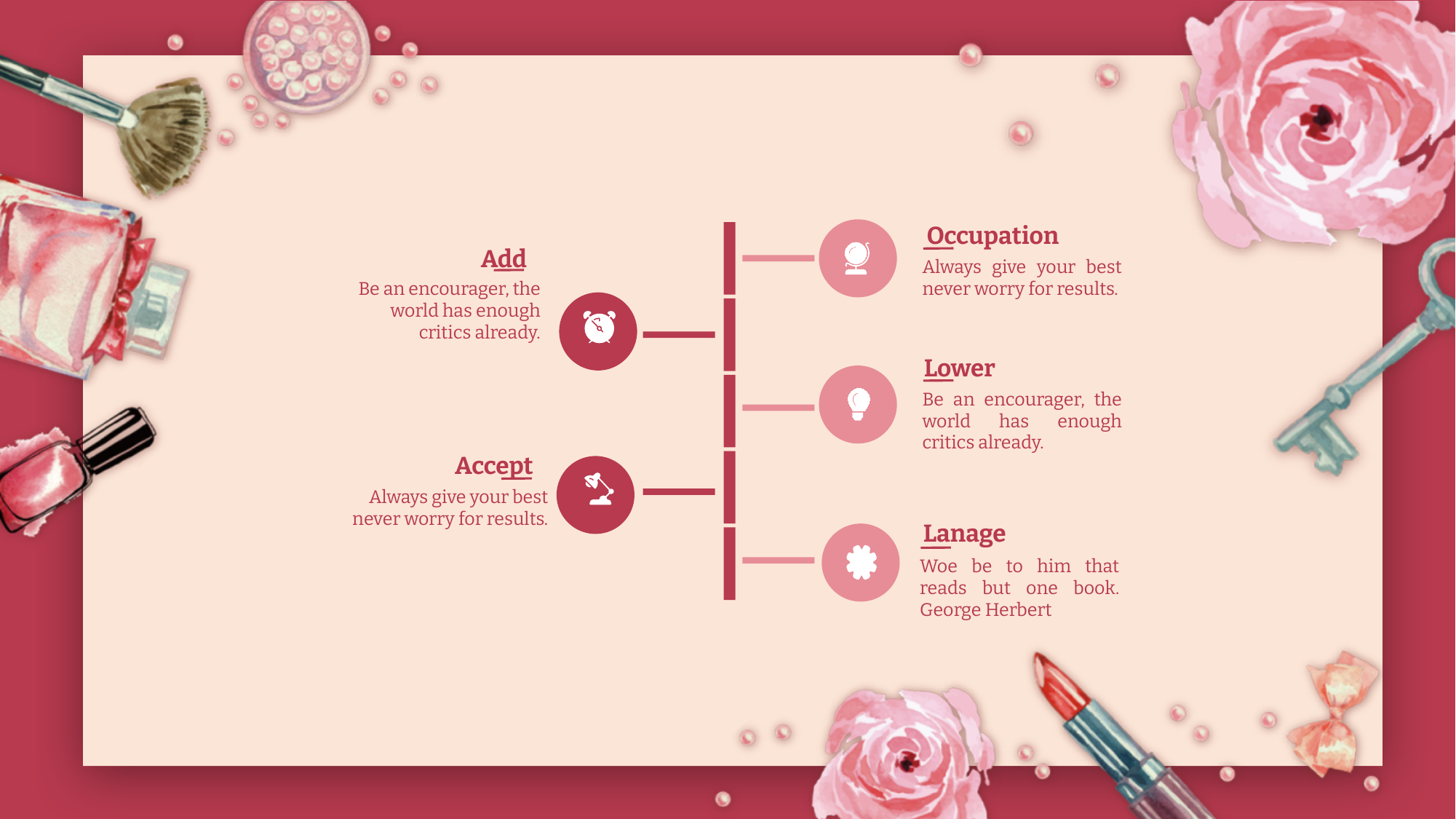

#
Occupation
Always give your best never worry for results.

Add
Be an encourager, the world has enough critics already.
Lower
Be an encourager, the world has enough critics already.
Accept
Always give your best never worry for results.
Lanage
Woe be to him that reads but one book. George Herbert